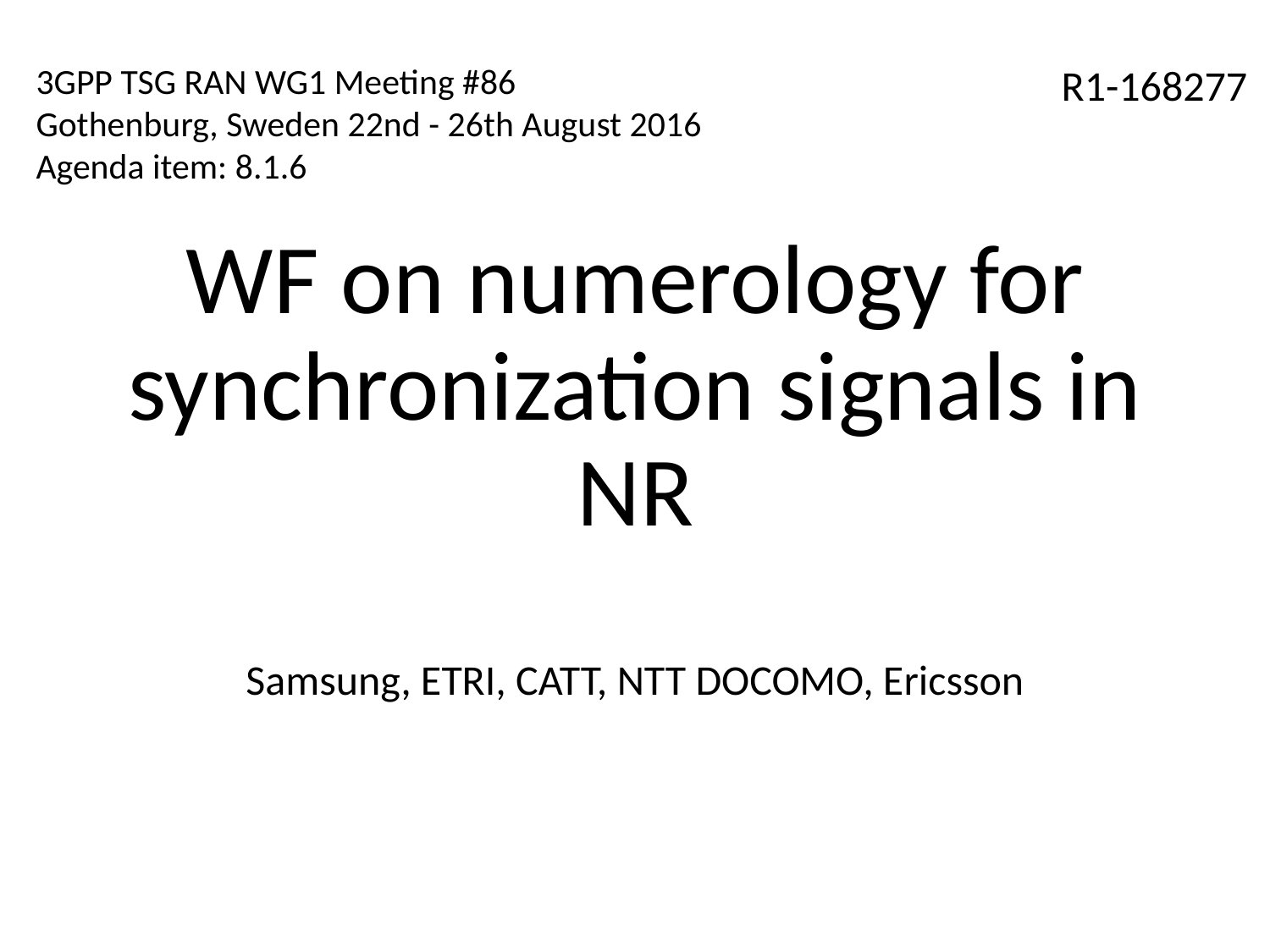

3GPP TSG RAN WG1 Meeting #86
Gothenburg, Sweden 22nd - 26th August 2016
Agenda item: 8.1.6
R1-168277
# WF on numerology for synchronization signals in NR
Samsung, ETRI, CATT, NTT DOCOMO, Ericsson